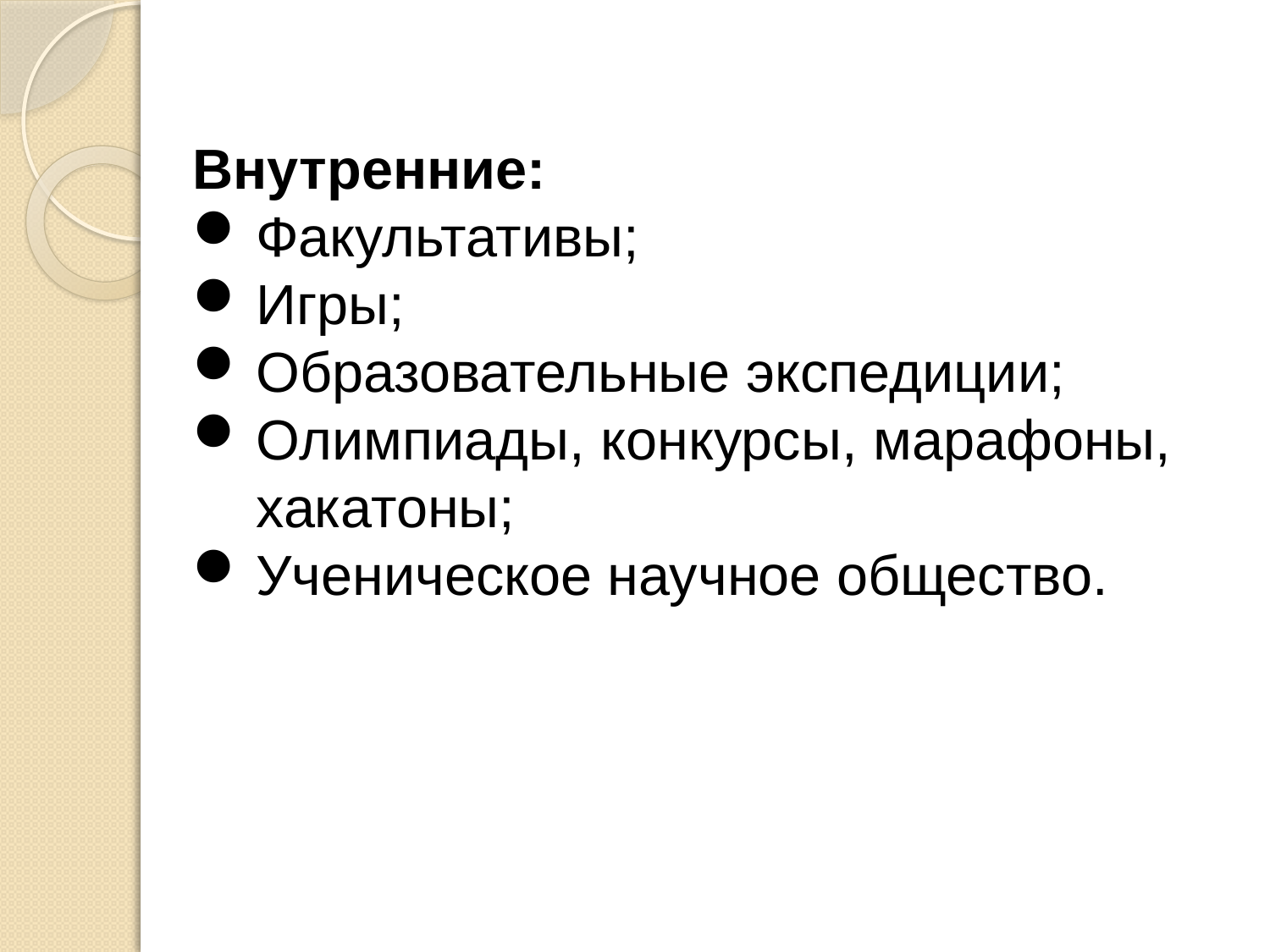

Внутренние:
Факультативы;
Игры;
Образовательные экспедиции;
Олимпиады, конкурсы, марафоны, хакатоны;
Ученическое научное общество.